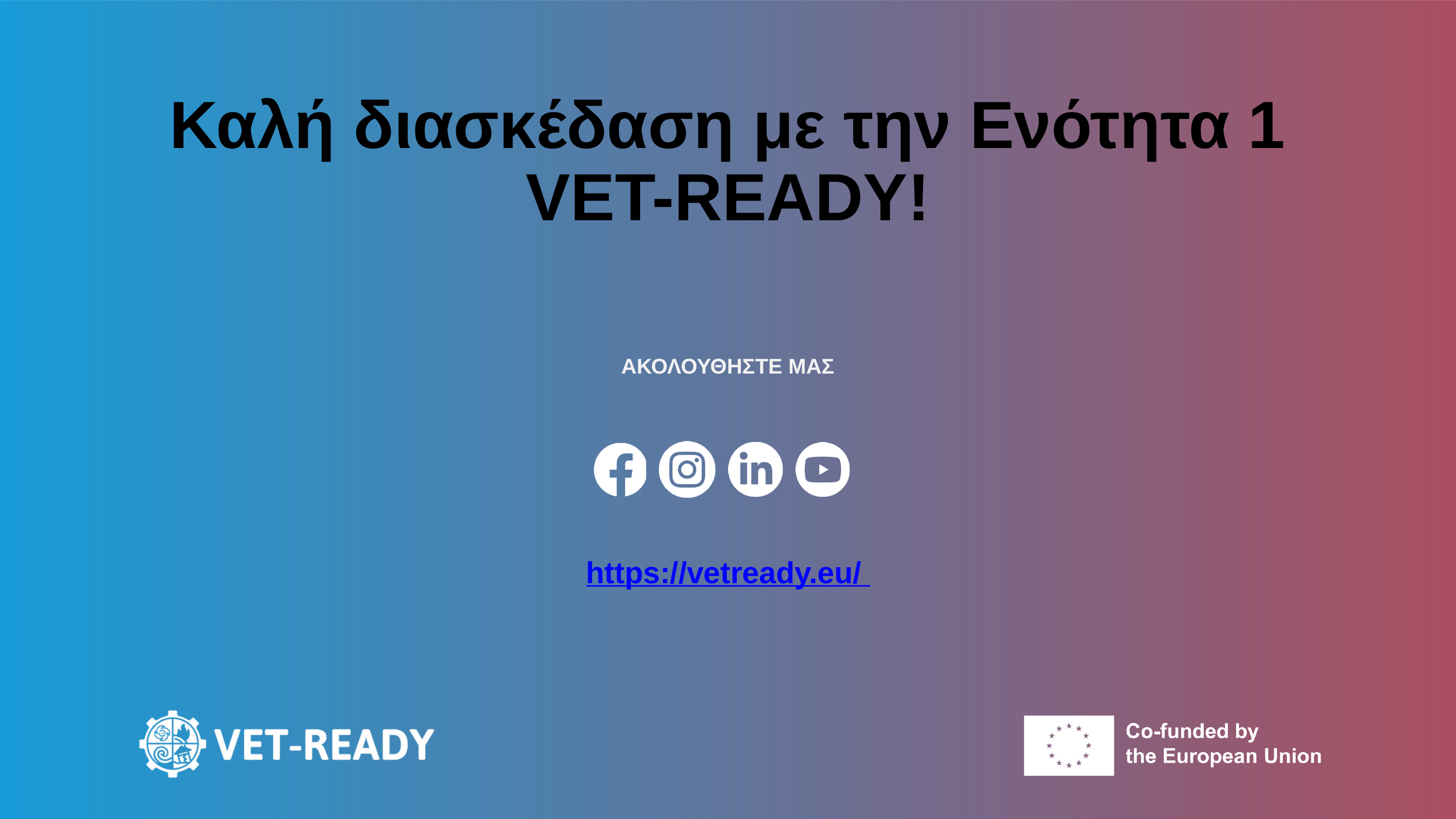

Καλή διασκέδαση με την Ενότητα 1 VET-READY!
ΑΚΟΛΟΥΘΗΣΤΕ ΜΑΣ

https://vetready.eu/